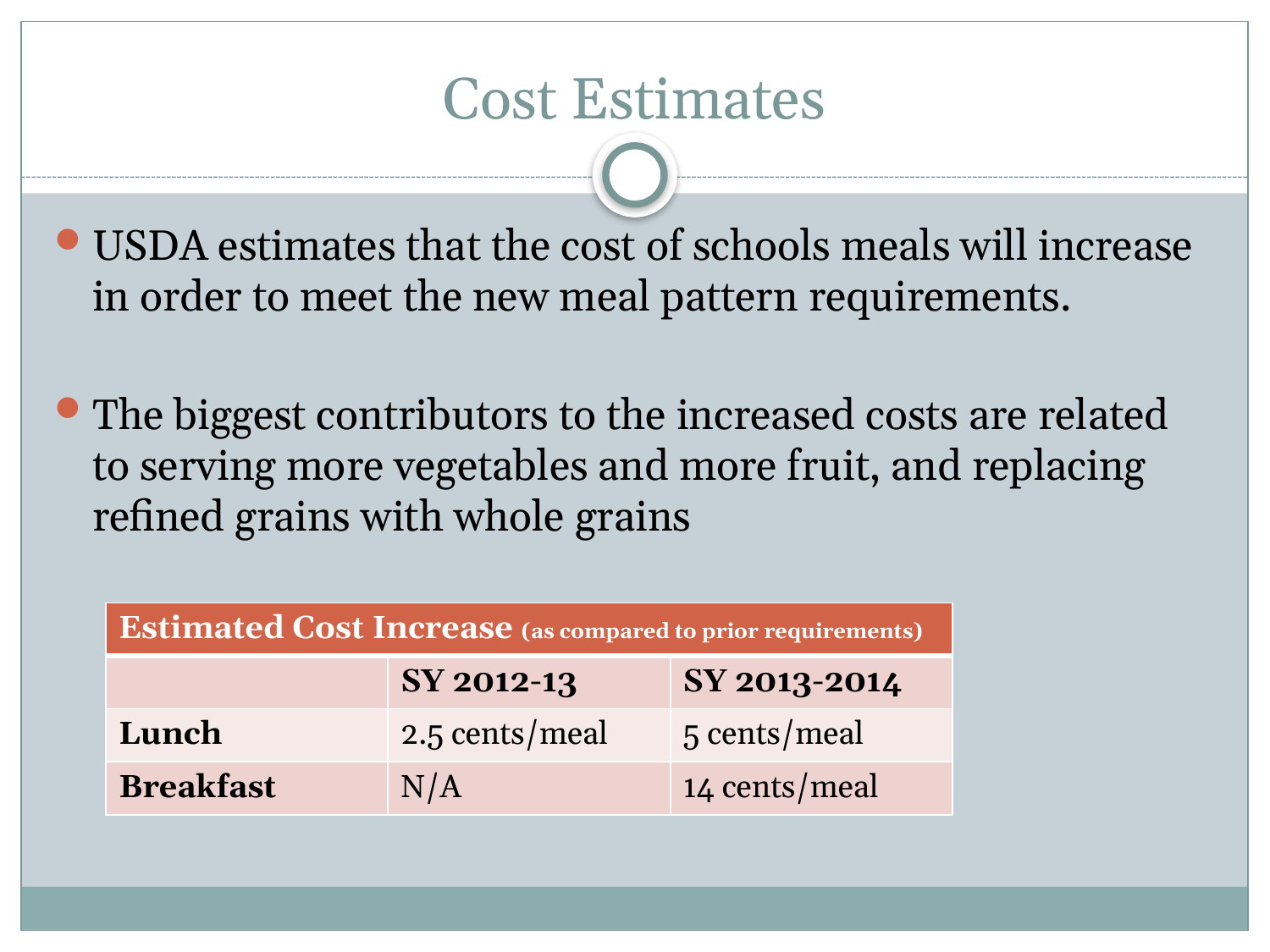

# Cost Estimates
USDA estimates that the cost of schools meals will increase in order to meet the new meal pattern requirements.

The biggest contributors to the increased costs are related to serving more vegetables and more fruit, and replacing refined grains with whole grains

| Estimated Cost Increase (as compared to prior requirements) |  |  |
| --- | --- | --- |
|  | SY 2012-13 | SY 2013-2014 |
| Lunch | 2.5 cents/meal | 5 cents/meal |
| Breakfast | N/A | 14 cents/meal |